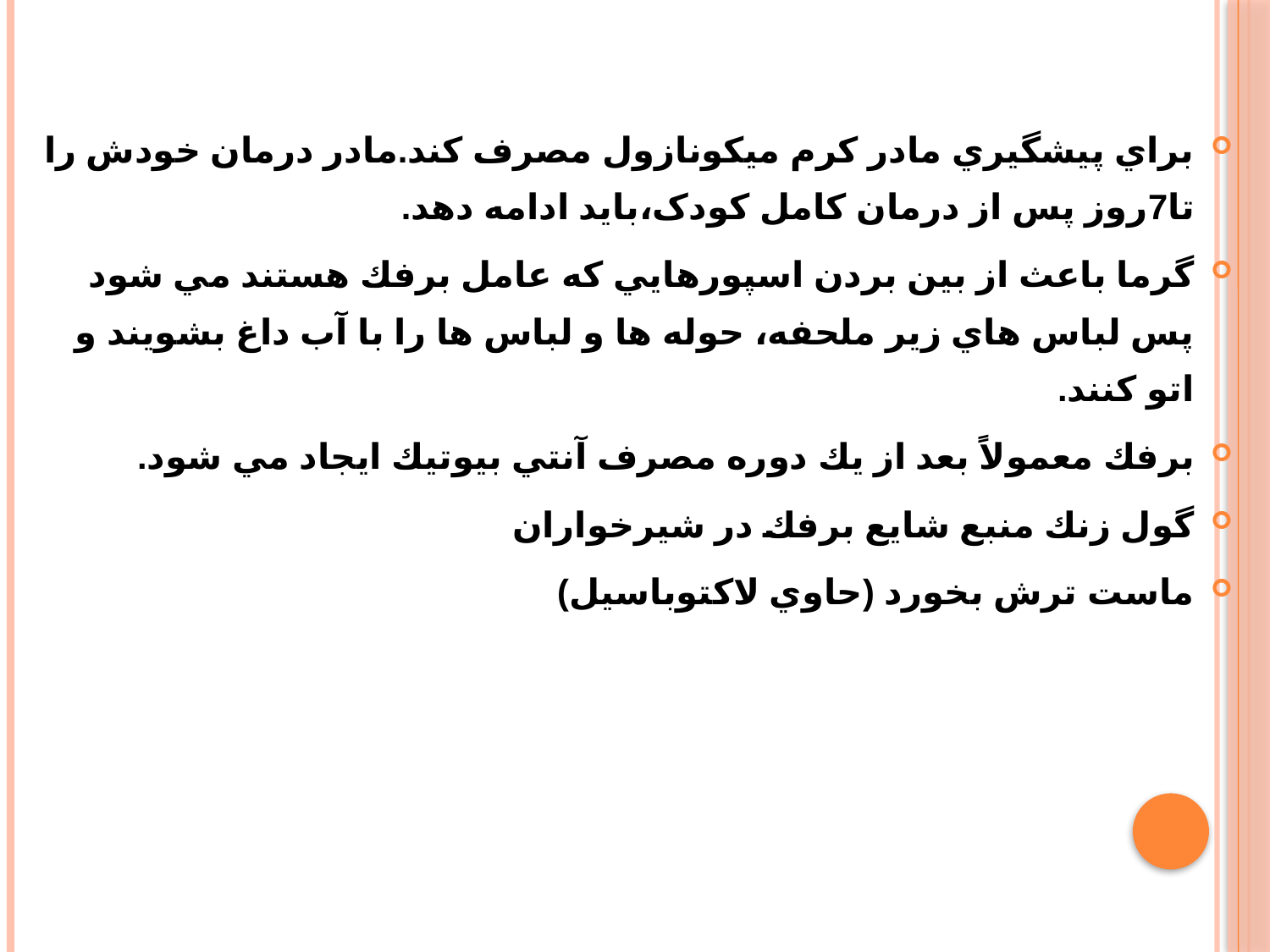

براي پيشگيري مادر كرم ميكونازول مصرف كند.مادر درمان خودش را تا7روز پس از درمان کامل کودک،باید ادامه دهد.
گرما باعث از بين بردن اسپورهايي كه عامل برفك هستند مي شود پس لباس هاي زير ملحفه، حوله ها و لباس ها را با آب داغ بشويند و اتو كنند.
برفك معمولاً بعد از يك دوره مصرف آنتي بيوتيك ايجاد مي شود.
گول زنك منبع شايع برفك در شيرخواران
ماست ترش بخورد (حاوي لاكتوباسيل)